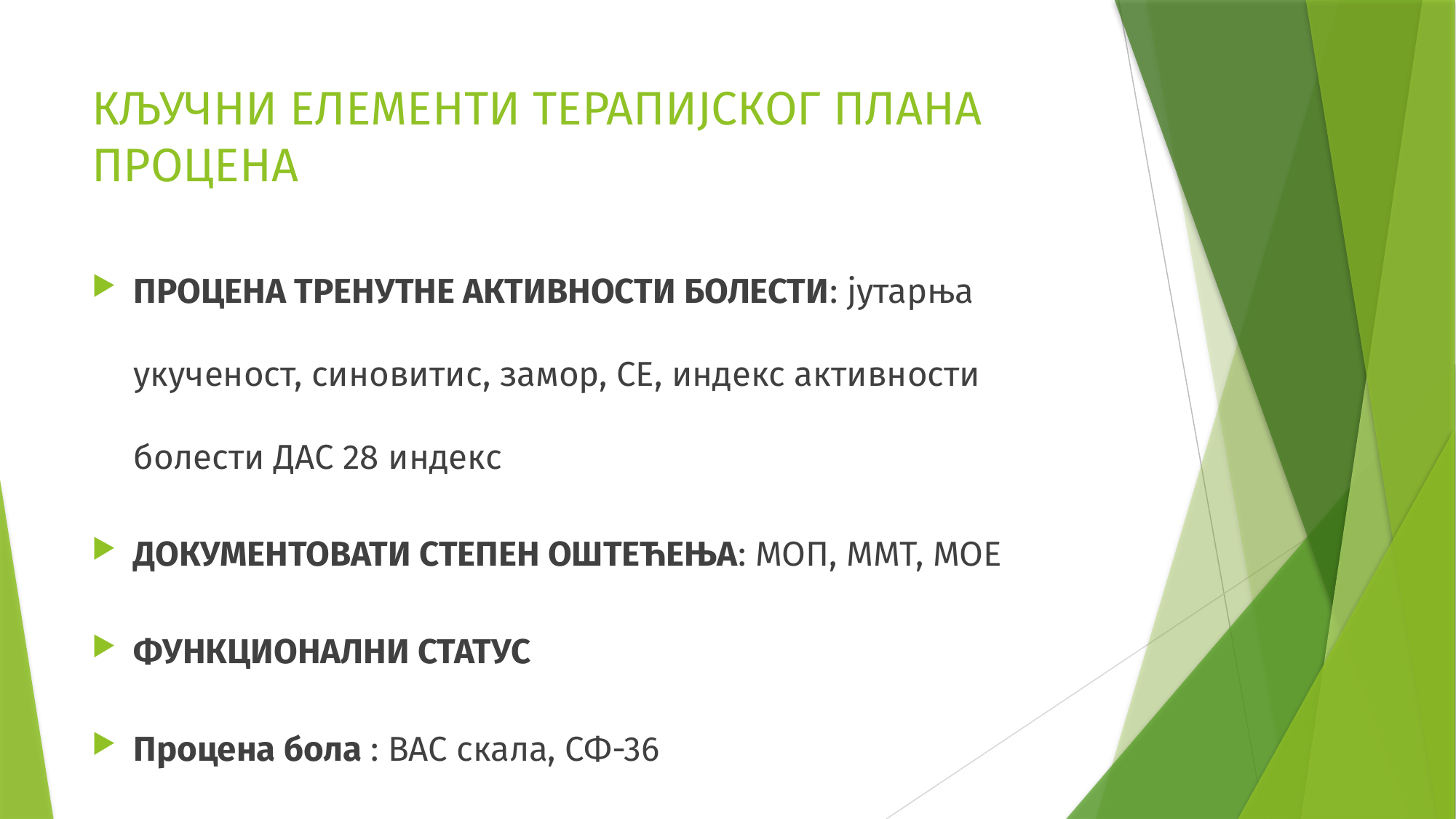

# КЉУЧНИ ЕЛЕМЕНТИ ТЕРАПИЈСКОГ ПЛАНА ПРОЦЕНА
ПРОЦЕНА ТРЕНУТНЕ АКТИВНОСТИ БОЛЕСТИ: јутарња укученост, синовитис, замор, СЕ, индекс активности болести ДАС 28 индекс
ДОКУМЕНТОВАТИ СТЕПЕН ОШТЕЋЕЊА: МОП, ММТ, МОЕ
ФУНКЦИОНАЛНИ СТАТУС
Процена бола : ВАС скала, СФ-36